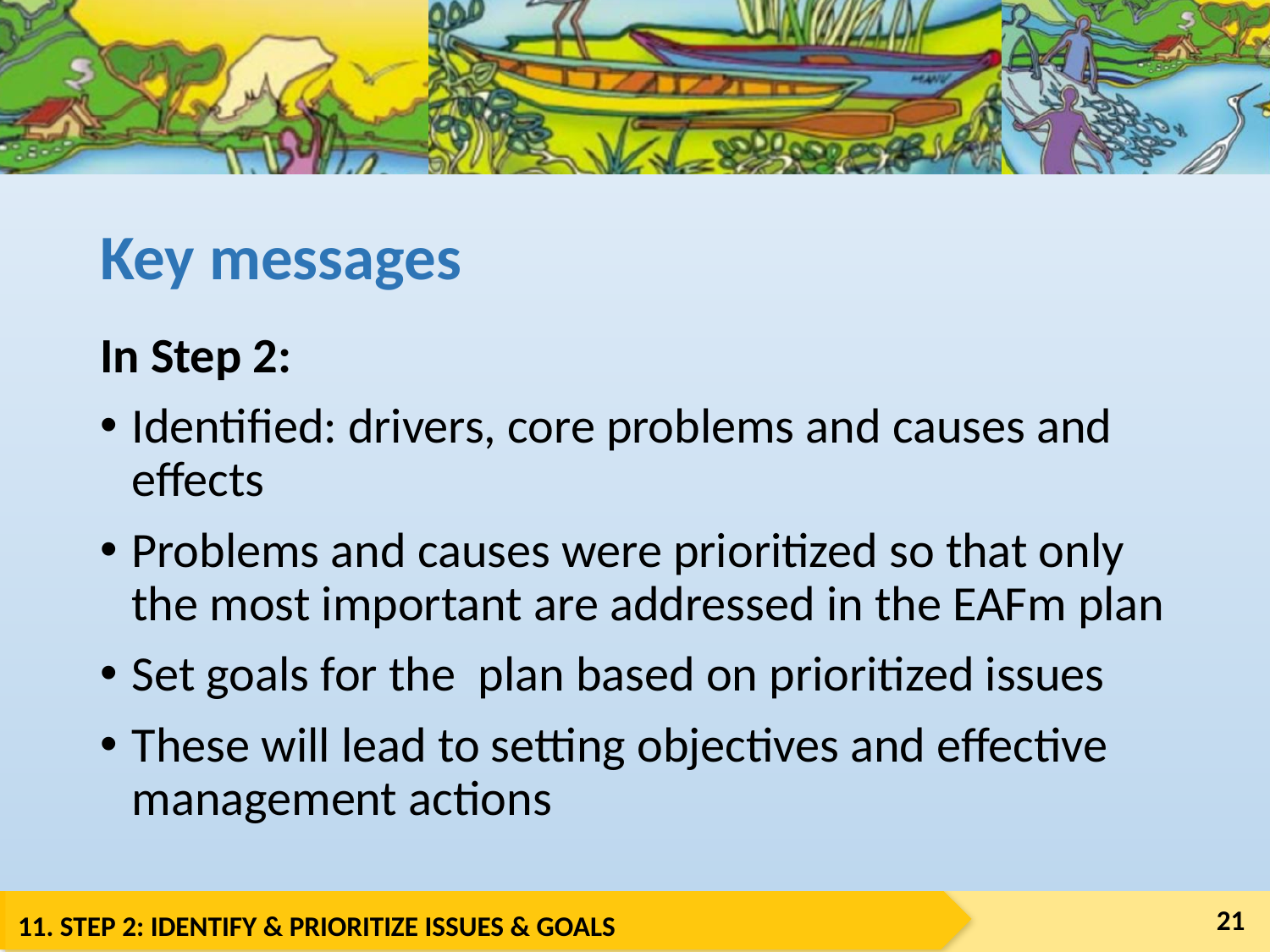

# Key messages
In Step 2:
Identified: drivers, core problems and causes and effects
Problems and causes were prioritized so that only the most important are addressed in the EAFm plan
Set goals for the  plan based on prioritized issues
These will lead to setting objectives and effective management actions

21